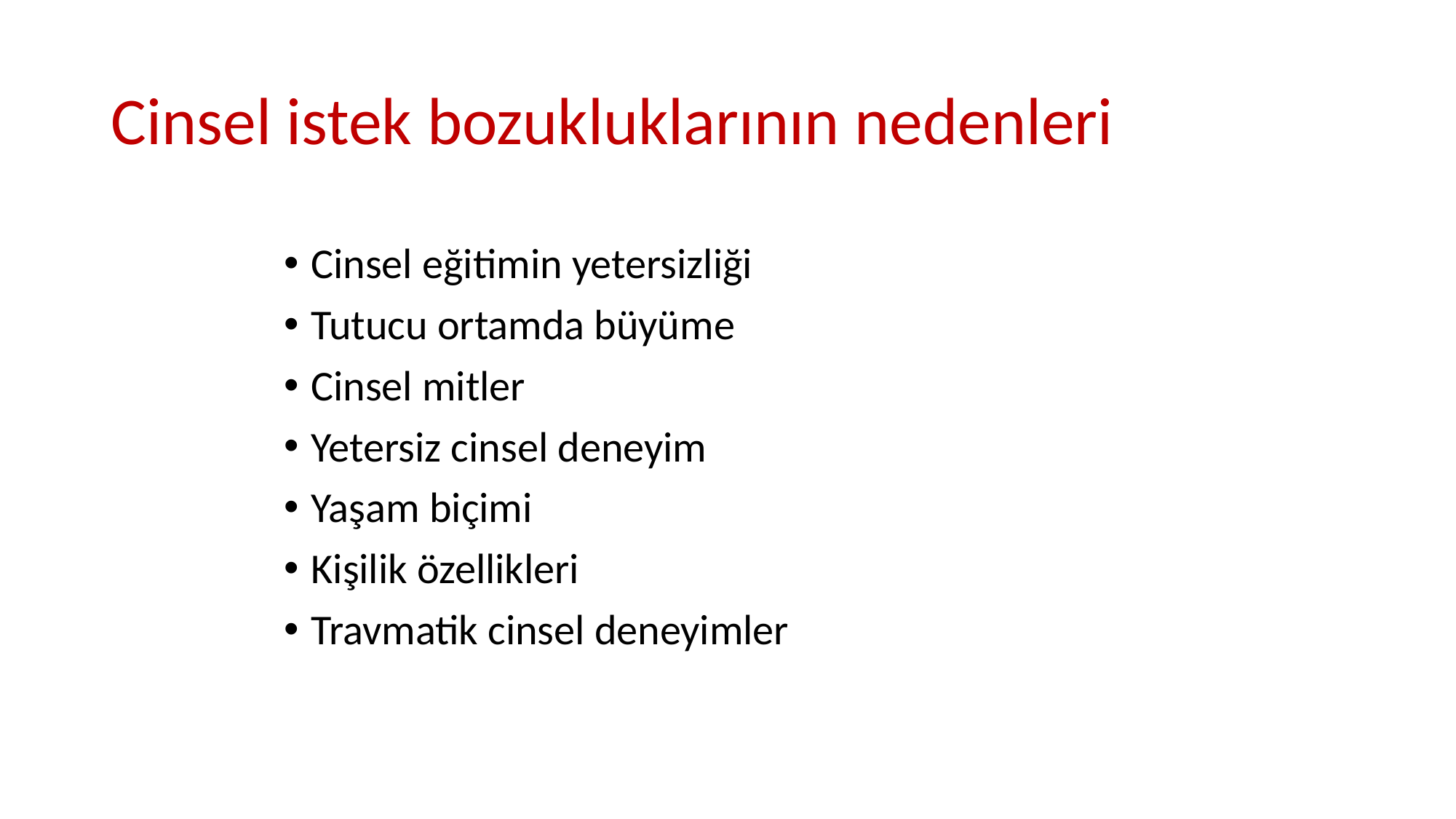

# Cinsel istek bozukluklarının nedenleri
Cinsel eğitimin yetersizliği
Tutucu ortamda büyüme
Cinsel mitler
Yetersiz cinsel deneyim
Yaşam biçimi
Kişilik özellikleri
Travmatik cinsel deneyimler